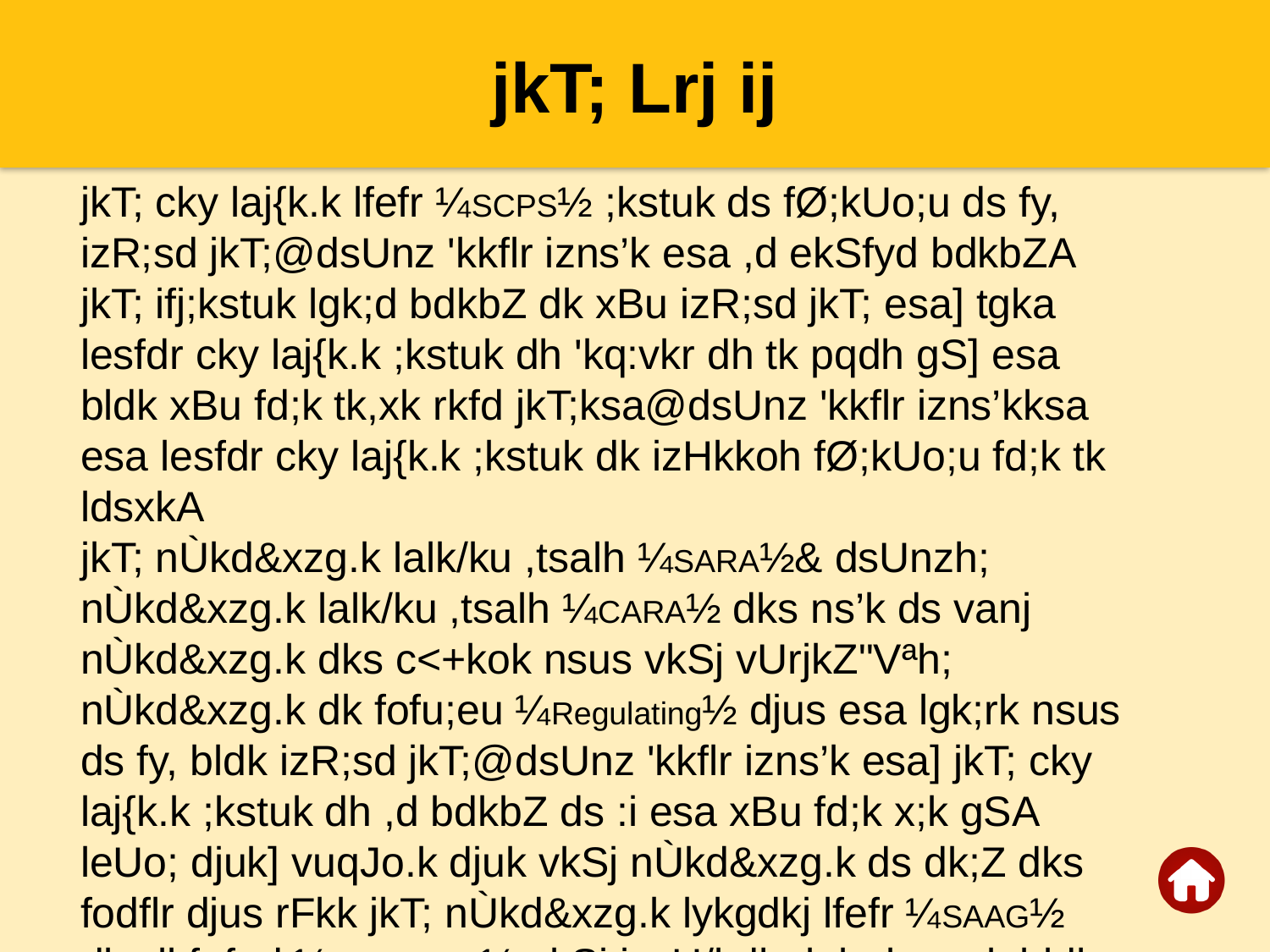

jkT; Lrj ij
jkT; cky laj{k.k lfefr ¼SCPS½ ;kstuk ds fØ;kUo;u ds fy, izR;sd jkT;@dsUnz 'kkflr izns’k esa ,d ekSfyd bdkbZA
jkT; ifj;kstuk lgk;d bdkbZ dk xBu izR;sd jkT; esa] tgka lesfdr cky laj{k.k ;kstuk dh 'kq:vkr dh tk pqdh gS] esa bldk xBu fd;k tk,xk rkfd jkT;ksa@dsUnz 'kkflr izns’kksa esa lesfdr cky laj{k.k ;kstuk dk izHkkoh fØ;kUo;u fd;k tk ldsxkA
jkT; nÙkd&xzg.k lalk/ku ,tsalh ¼SARA½& dsUnzh; nÙkd&xzg.k lalk/ku ,tsalh ¼CARA½ dks ns’k ds vanj nÙkd&xzg.k dks c<+kok nsus vkSj vUrjkZ"Vªh; nÙkd&xzg.k dk fofu;eu ¼Regulating½ djus esa lgk;rk nsus ds fy, bldk izR;sd jkT;@dsUnz 'kkflr izns’k esa] jkT; cky laj{k.k ;kstuk dh ,d bdkbZ ds :i esa xBu fd;k x;k gSA leUo; djuk] vuqJo.k djuk vkSj nÙkd&xzg.k ds dk;Z dks fodflr djus rFkk jkT; nÙkd&xzg.k lykgdkj lfefr ¼SAAG½ dks lkfpfod ¼Secretarial½ vkSj izcU/kdh; lgk;rk nsuk bldh ftEesnkjh gSA